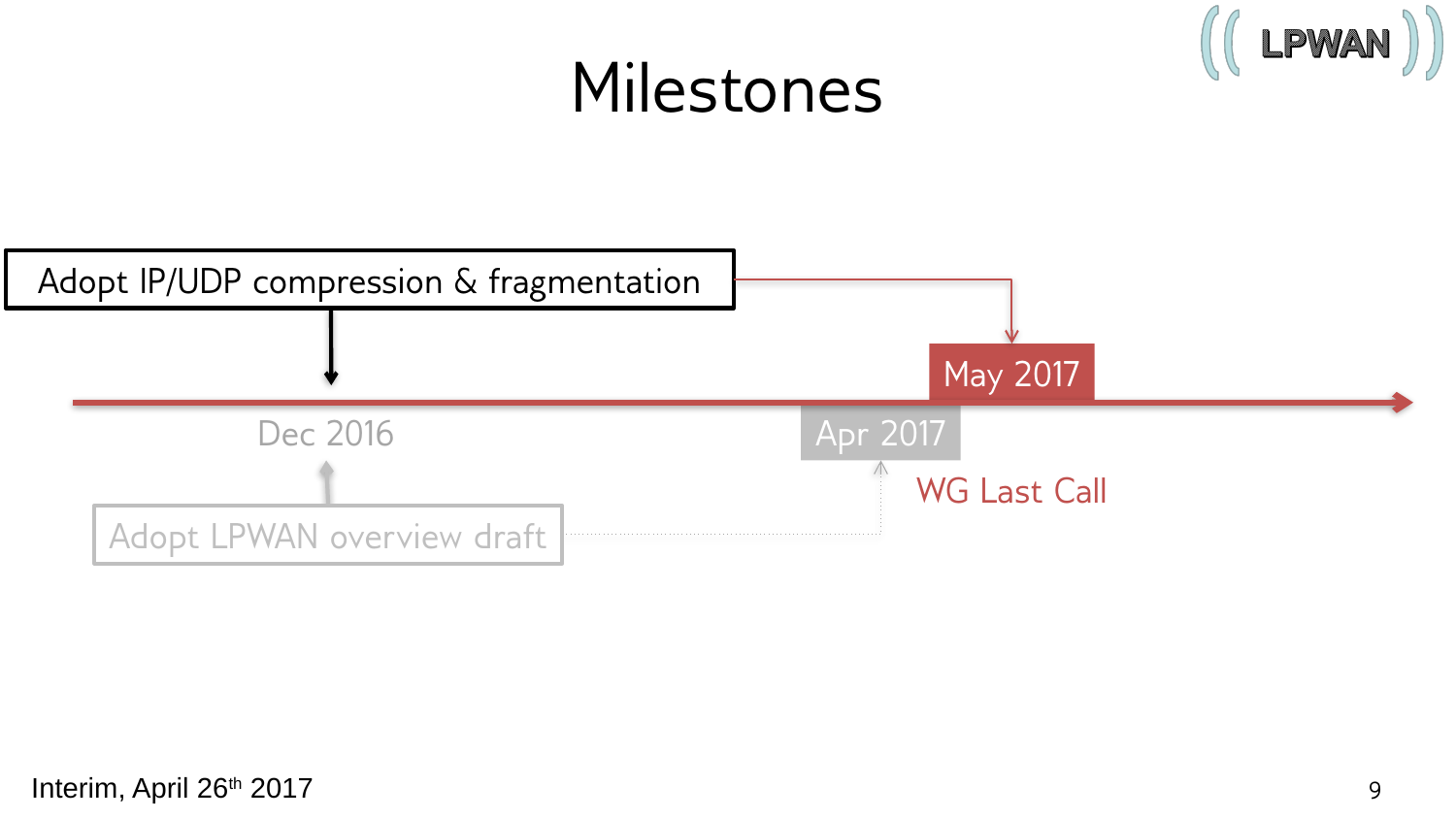

# Milestones
Adopt IP/UDP compression & fragmentation
May 2017
Dec 2016
Apr 2017
WG Last Call
Adopt LPWAN overview draft
9